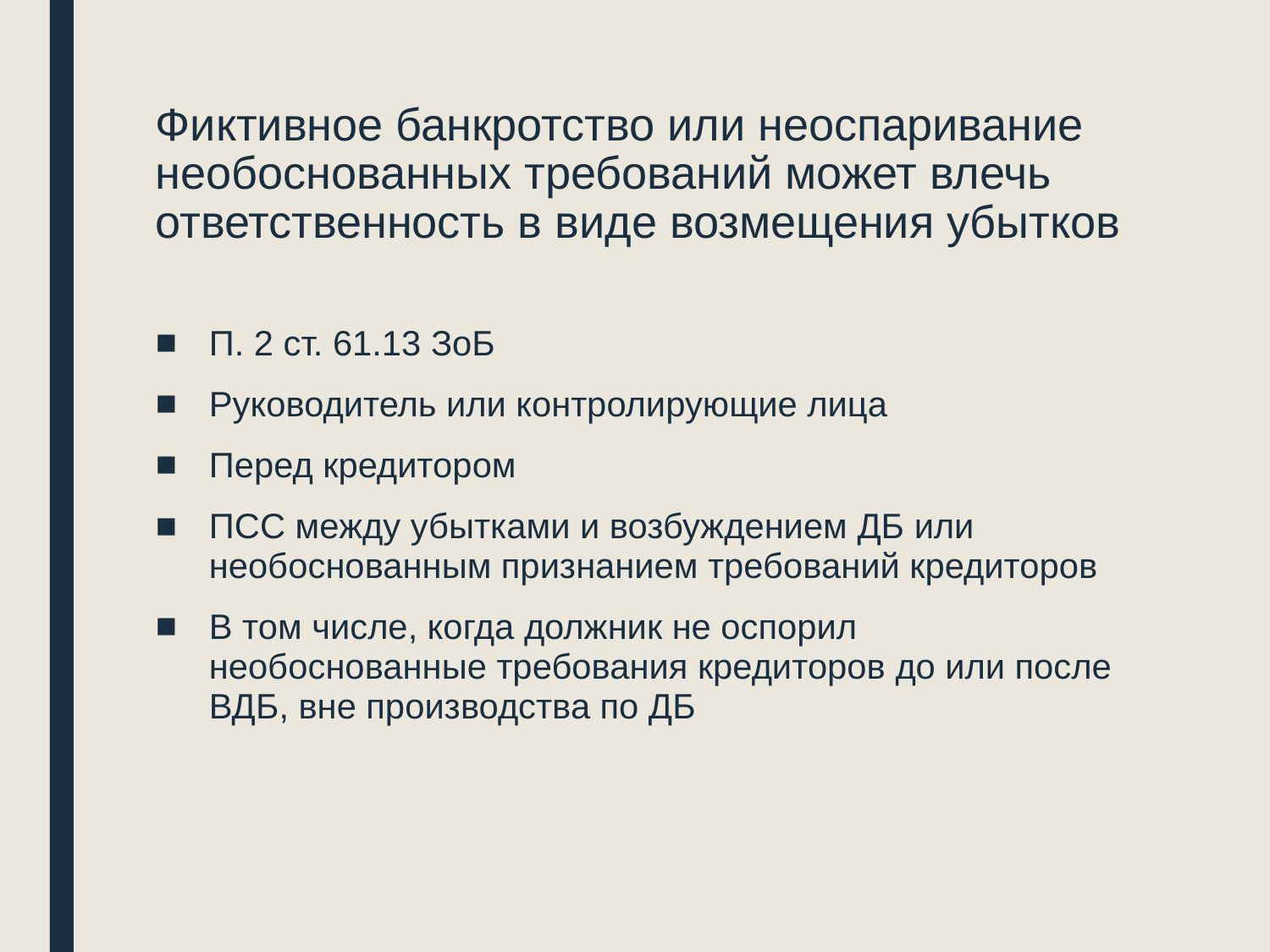

# Фиктивное банкротство или неоспаривание необоснованных требований может влечь ответственность в виде возмещения убытков
П. 2 ст. 61.13 ЗоБ
Руководитель или контролирующие лица
Перед кредитором
ПСС между убытками и возбуждением ДБ или необоснованным признанием требований кредиторов
В том числе, когда должник не оспорил необоснованные требования кредиторов до или после ВДБ, вне производства по ДБ